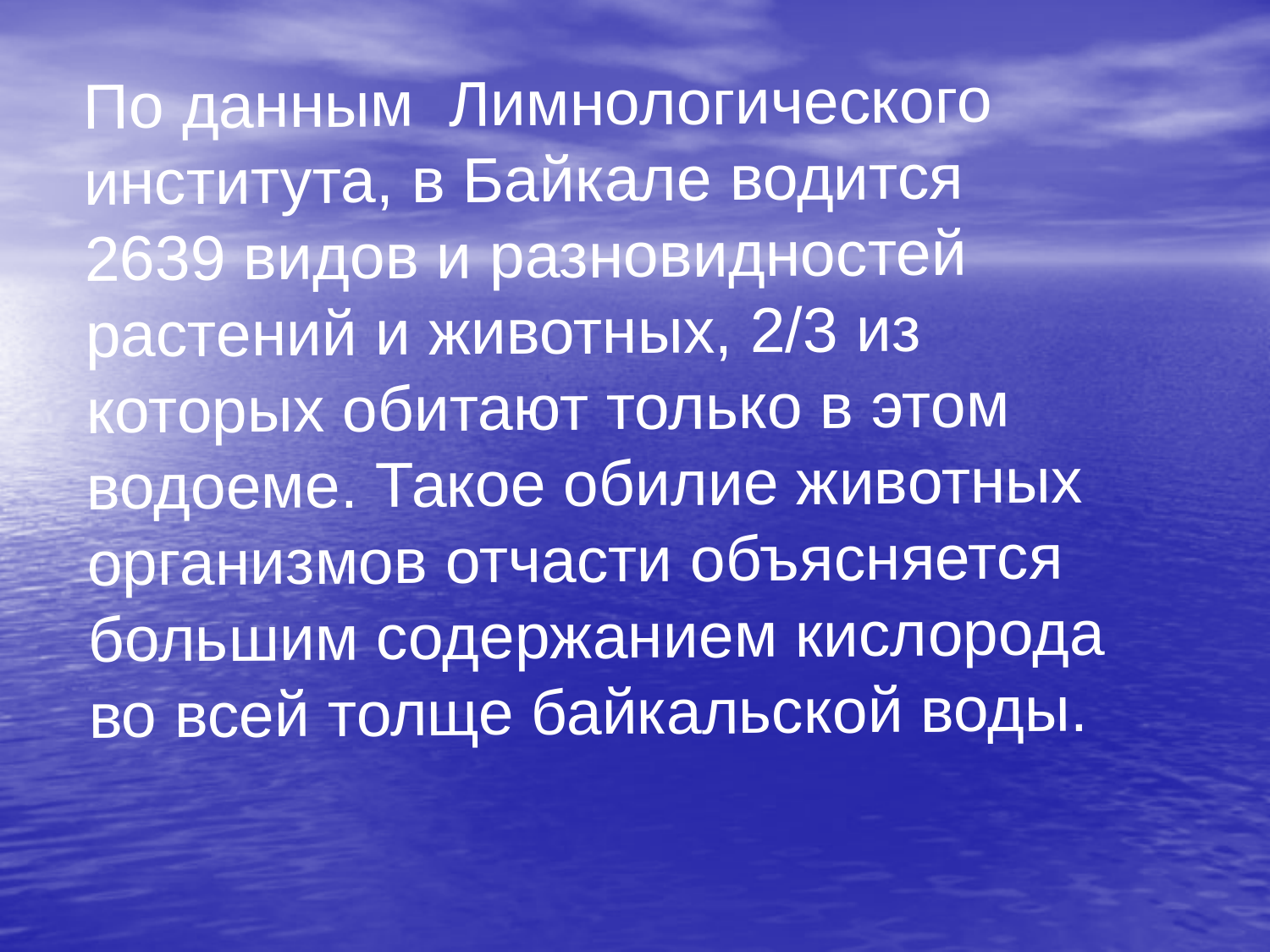

#
По данным  Лимнологического
института, в Байкале водится
2639 видов и разновидностей
растений и животных, 2/3 из
которых обитают только в этом
водоеме. Такое обилие животных
организмов отчасти объясняется
большим содержанием кислорода
во всей толще байкальской воды.